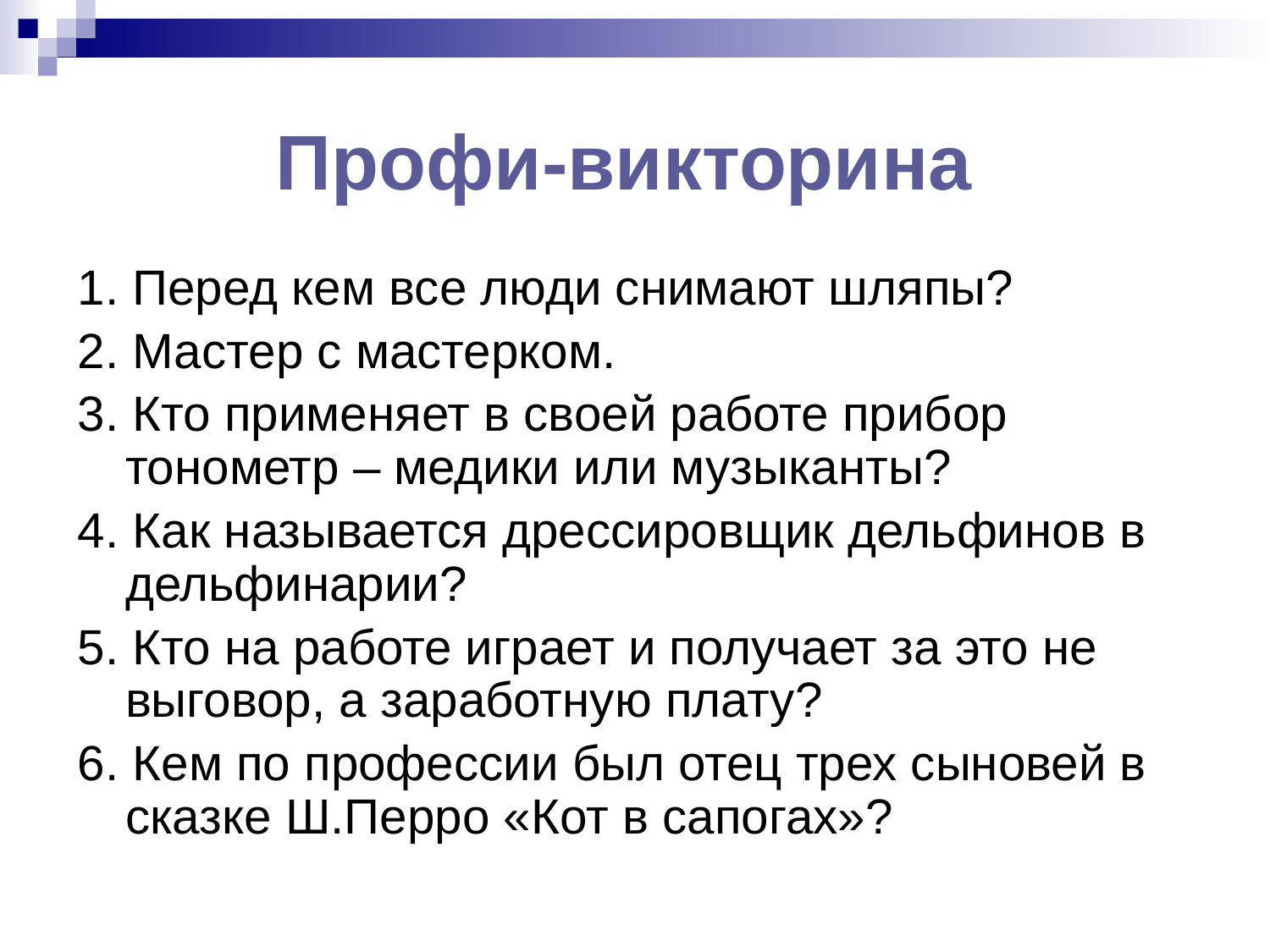

# Профи-викторина
1. Перед кем все люди снимают шляпы?
2. Мастер с мастерком.
3. Кто применяет в своей работе прибор тонометр – медики или музыканты?
4. Как называется дрессировщик дельфинов в дельфинарии?
5. Кто на работе играет и получает за это не выговор, а заработную плату?
6. Кем по профессии был отец трех сыновей в сказке Ш.Перро «Кот в сапогах»?